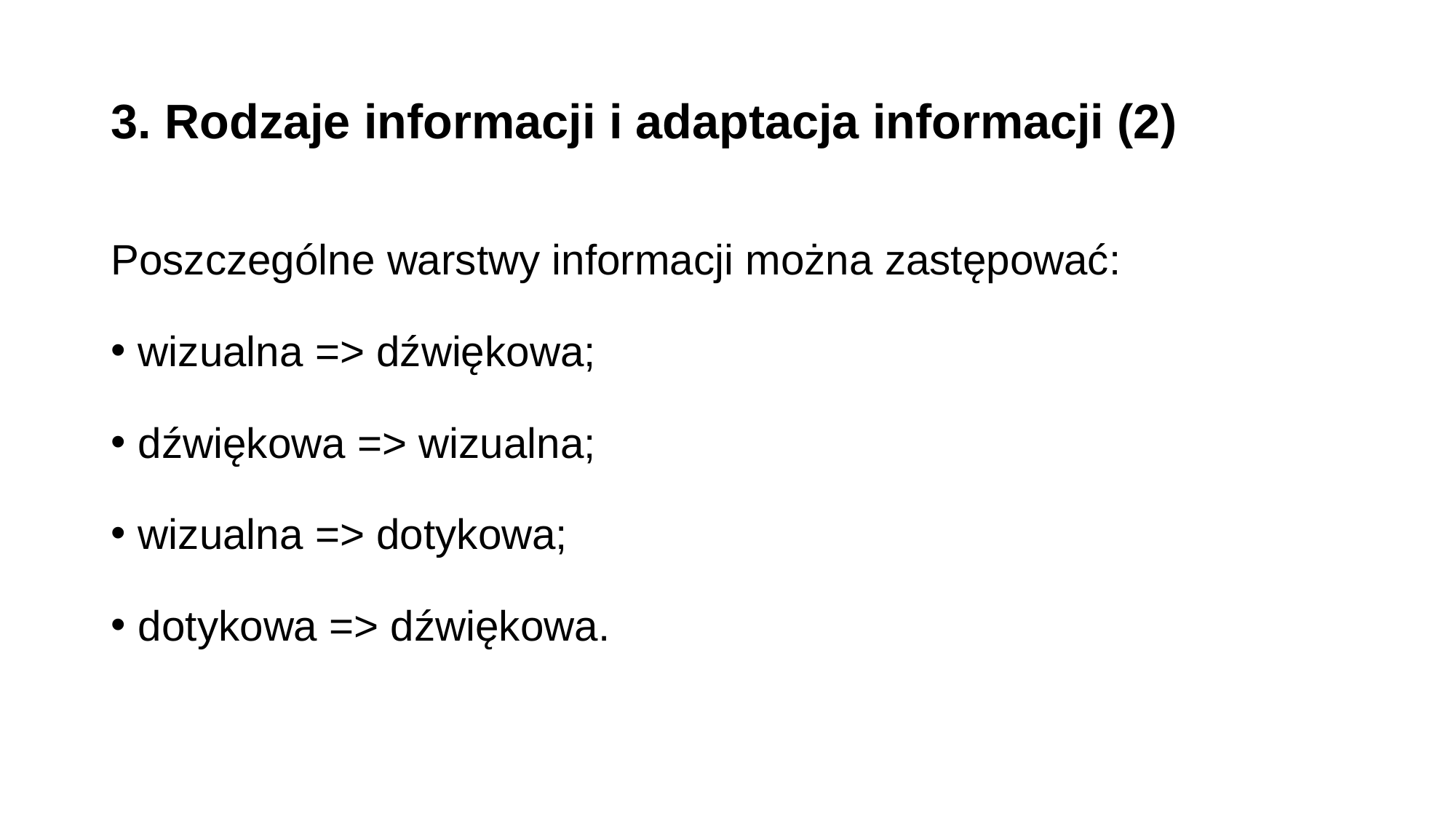

# 3. Rodzaje informacji i adaptacja informacji (2)
Poszczególne warstwy informacji można zastępować:
wizualna => dźwiękowa;
dźwiękowa => wizualna;
wizualna => dotykowa;
dotykowa => dźwiękowa.